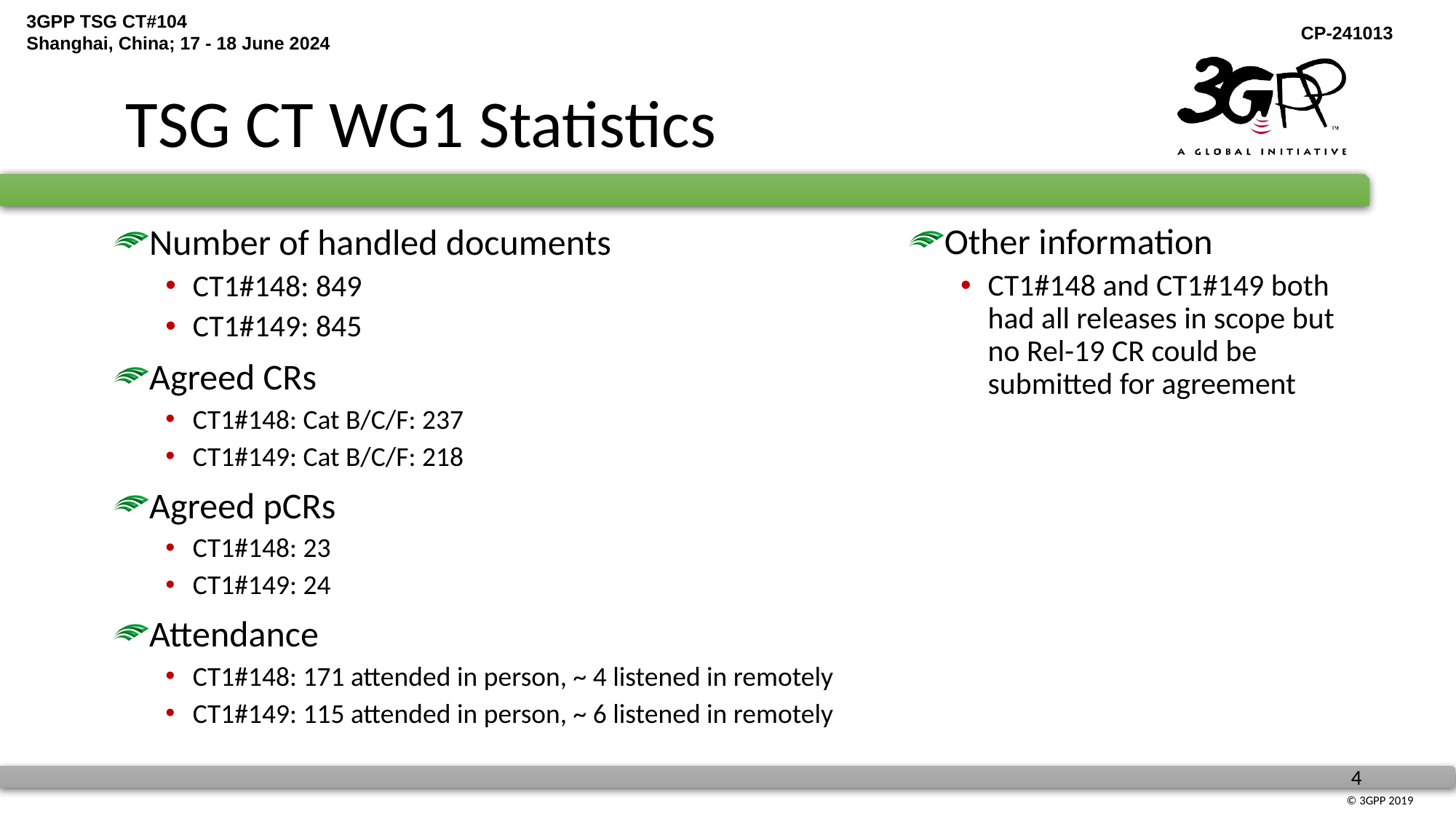

# TSG CT WG1 Statistics
Other information
CT1#148 and CT1#149 both had all releases in scope but no Rel-19 CR could be submitted for agreement
Number of handled documents
CT1#148: 849
CT1#149: 845
Agreed CRs
CT1#148: Cat B/C/F: 237
CT1#149: Cat B/C/F: 218
Agreed pCRs
CT1#148: 23
CT1#149: 24
Attendance
CT1#148: 171 attended in person, ~ 4 listened in remotely
CT1#149: 115 attended in person, ~ 6 listened in remotely